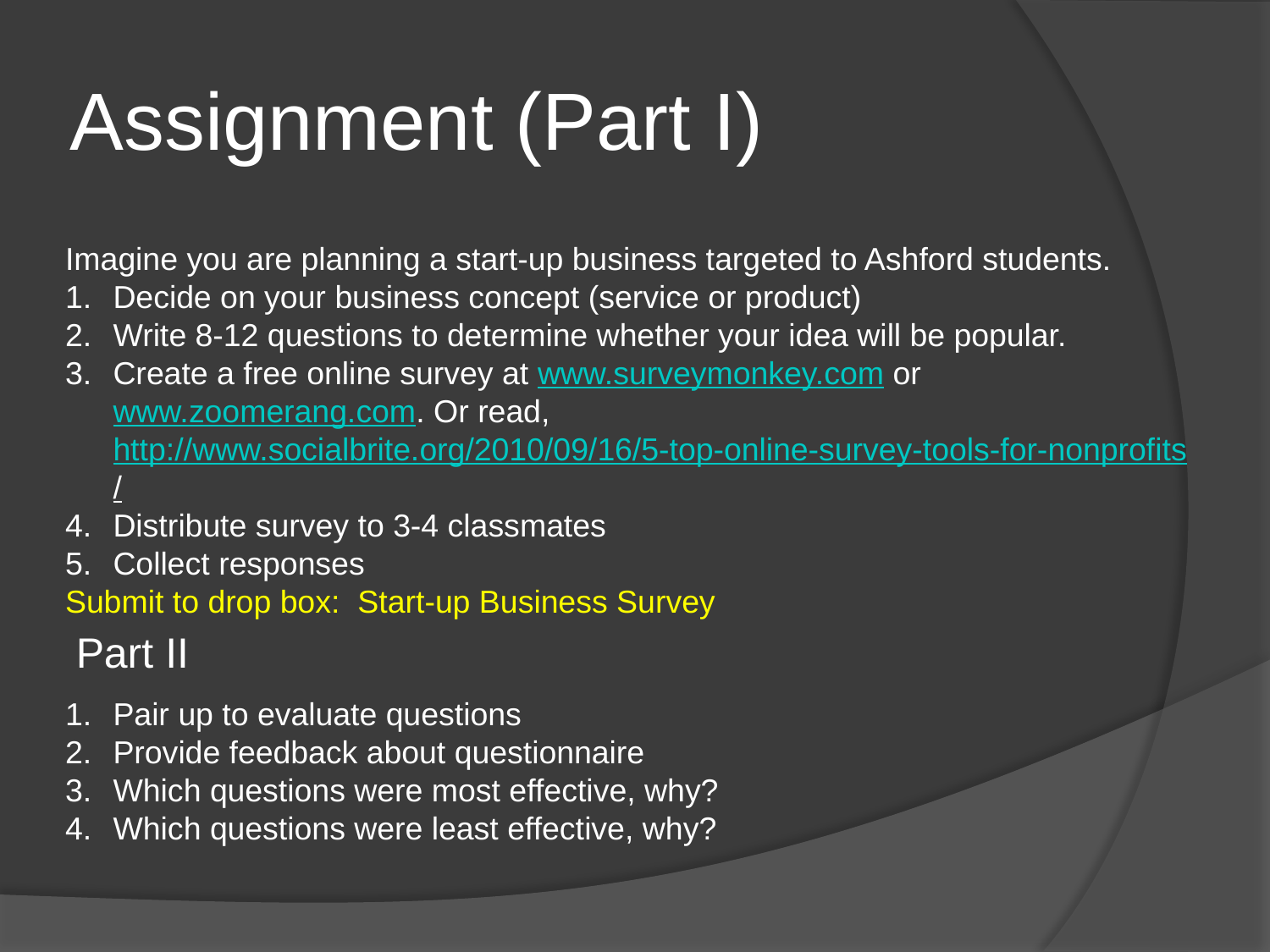

# Assignment (Part I)
Imagine you are planning a start-up business targeted to Ashford students.
Decide on your business concept (service or product)
Write 8-12 questions to determine whether your idea will be popular.
Create a free online survey at www.surveymonkey.com or www.zoomerang.com. Or read, http://www.socialbrite.org/2010/09/16/5-top-online-survey-tools-for-nonprofits/
Distribute survey to 3-4 classmates
Collect responses
Submit to drop box:  Start-up Business Survey
Part II
Pair up to evaluate questions
Provide feedback about questionnaire
Which questions were most effective, why?
Which questions were least effective, why?